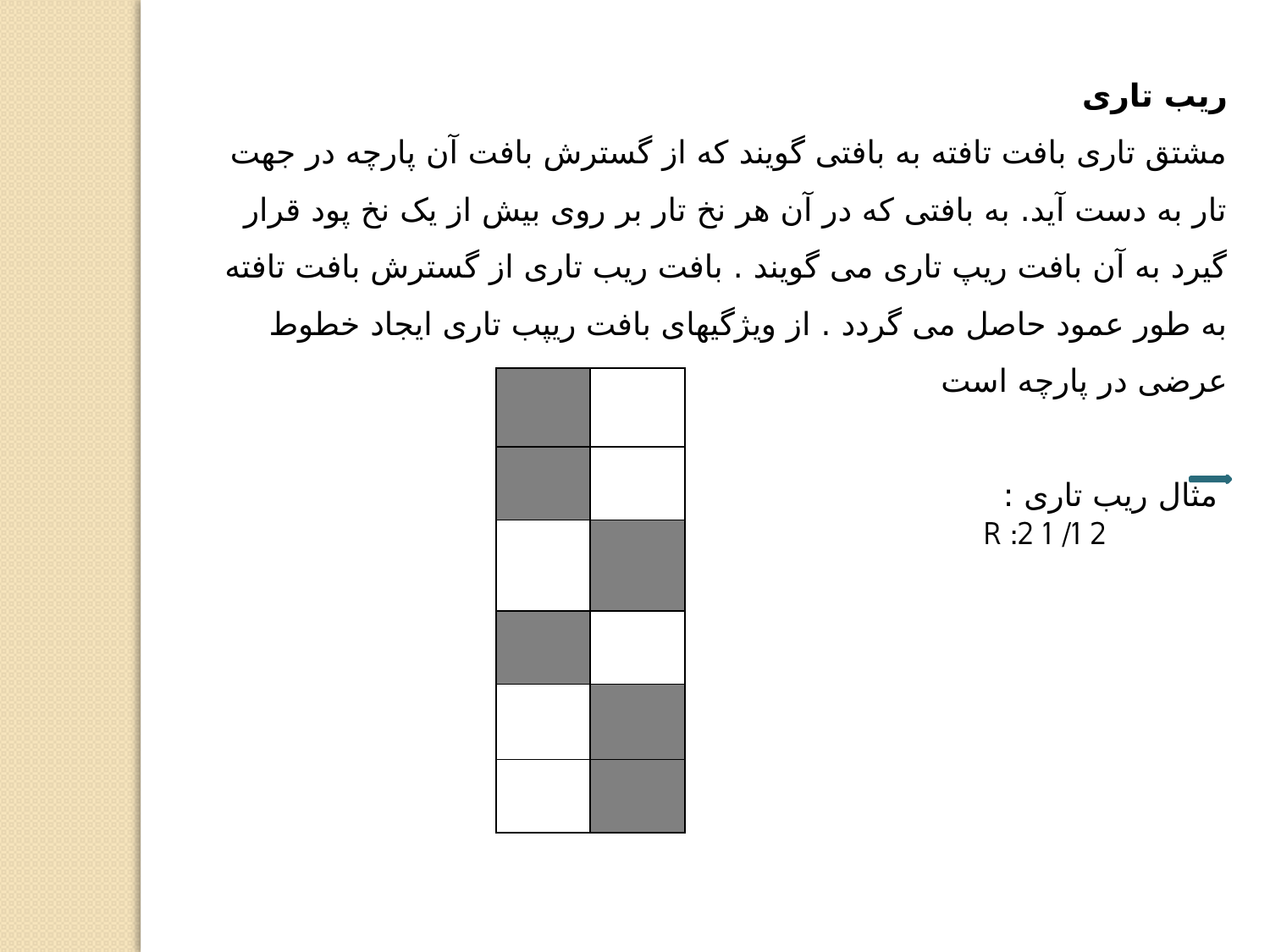

ریب تاری
مشتق تاری بافت تافته به بافتی گویند که از گسترش بافت آن پارچه در جهت تار به دست آید. به بافتی که در آن هر نخ تار بر روی بیش از یک نخ پود قرار گیرد به آن بافت ریپ تاری می گویند . بافت ریب تاری از گسترش بافت تافته به طور عمود حاصل می گردد . از ویژگیهای بافت ریپب تاری ایجاد خطوط عرضی در پارچه است

 مثال ریب تاری :
            R :2 1 /1 2

|  |  |
| --- | --- |
|  |  |
|  |  |
|  |  |
|  |  |
|  |  |